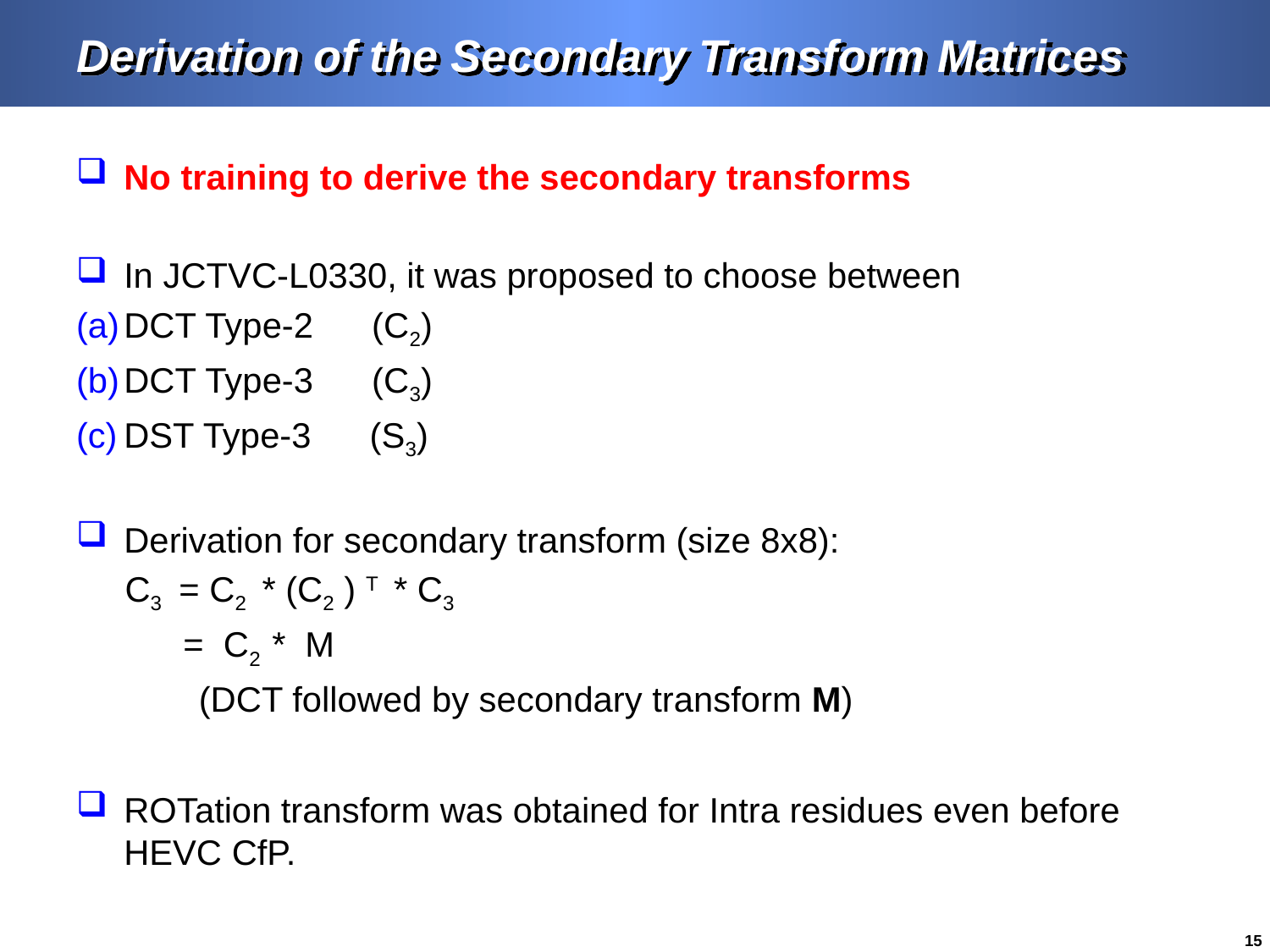

# Derivation of the Secondary Transform Matrices
No training to derive the secondary transforms

In JCTVC-L0330, it was proposed to choose between
DCT Type-2      (C2)
DCT Type-3      (C3)
DST Type-3      (S3)

Derivation for secondary transform (size 8x8):
     C3   = C2  * (C2 ) T  * C3
           =  C2  *  M
             (DCT followed by secondary transform M)

ROTation transform was obtained for Intra residues even before HEVC CfP.
15